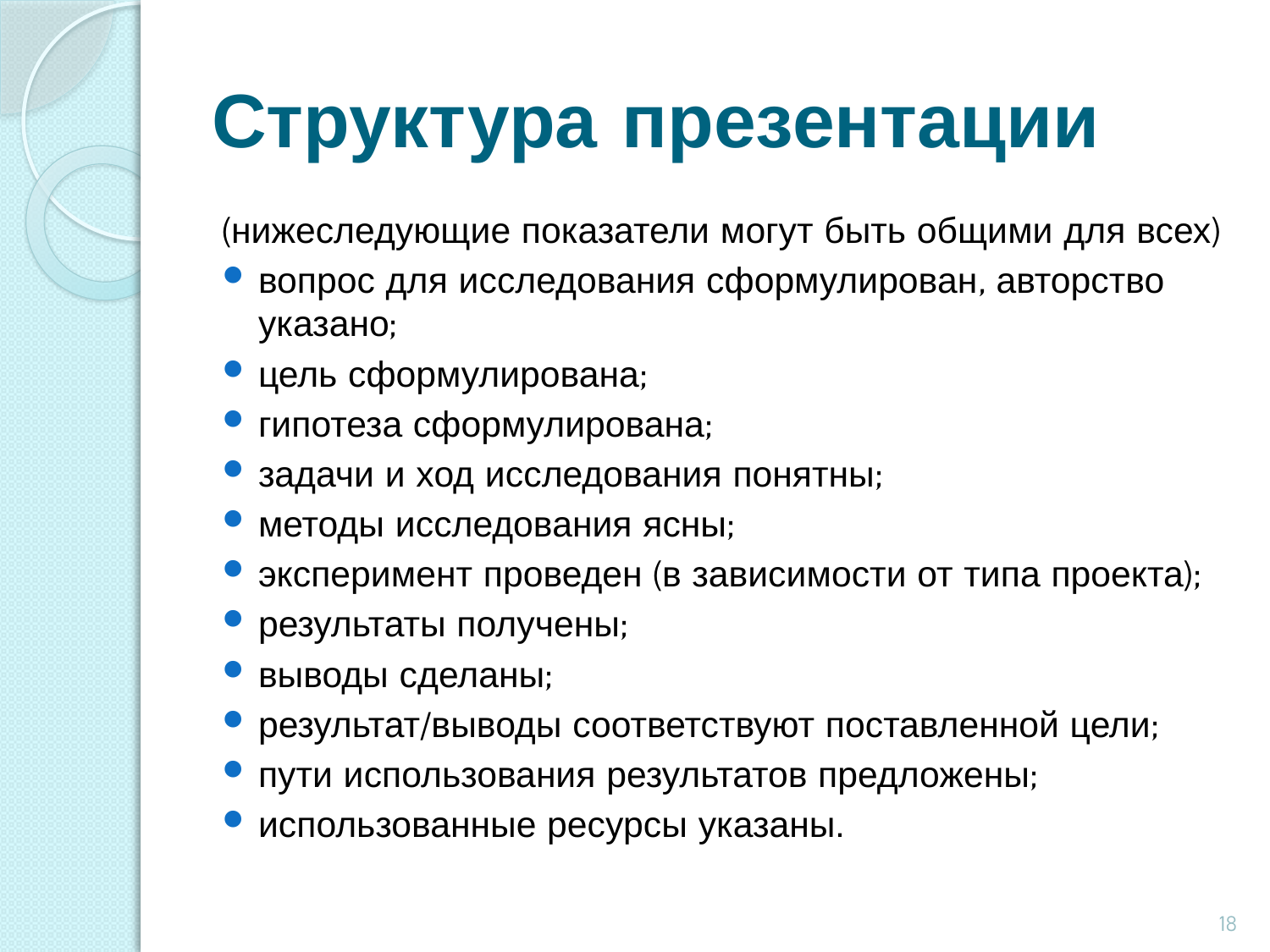

# Структура презентации
(нижеследующие показатели могут быть общими для всех)
вопрос для исследования сформулирован, авторство указано;
цель сформулирована;
гипотеза сформулирована;
задачи и ход исследования понятны;
методы исследования ясны;
эксперимент проведен (в зависимости от типа проекта);
результаты получены;
выводы сделаны;
результат/выводы соответствуют поставленной цели;
пути использования результатов предложены;
использованные ресурсы указаны.

18